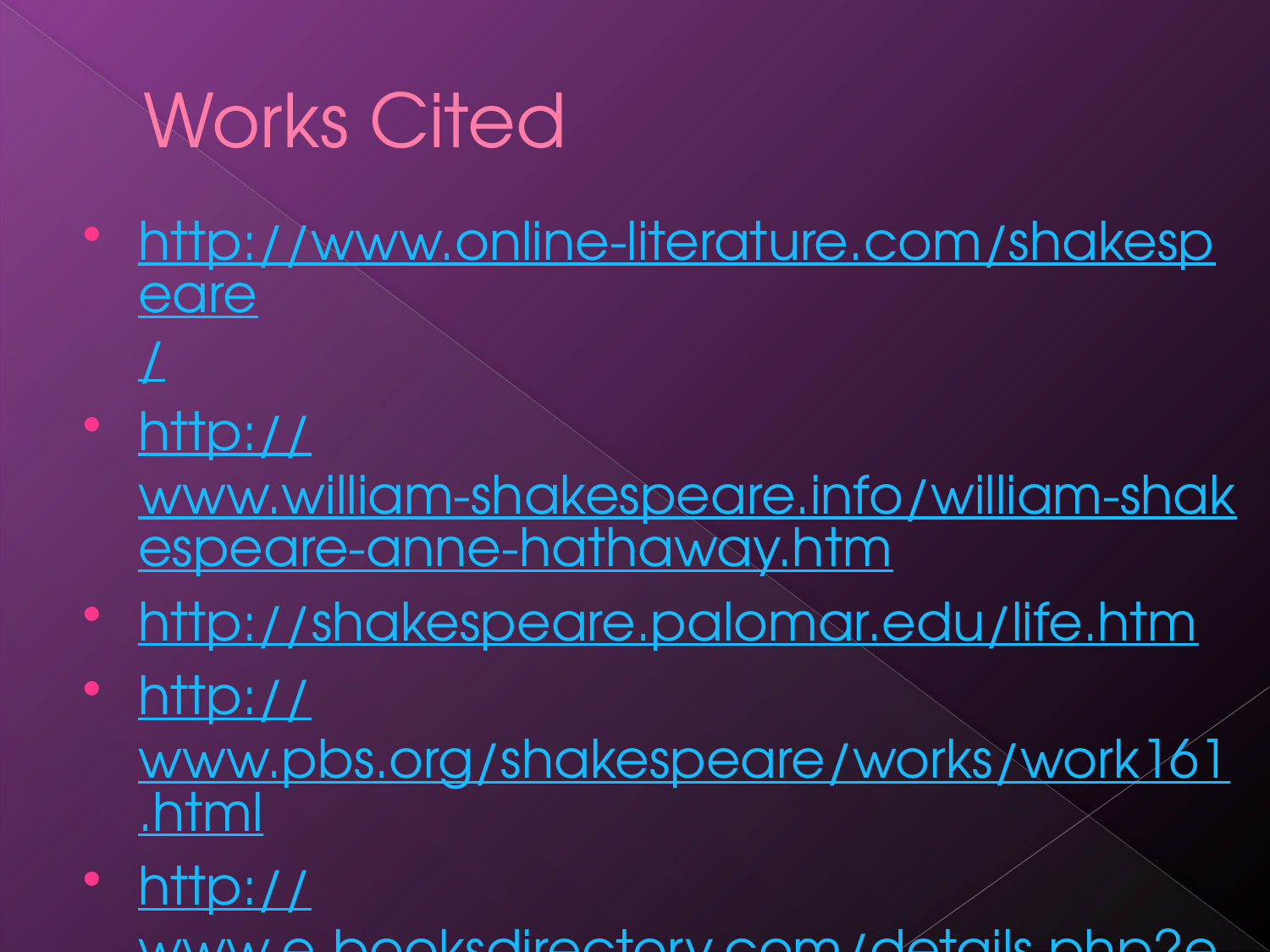

# Works Cited
http://www.online-literature.com/shakespeare/
http://www.william-shakespeare.info/william-shakespeare-anne-hathaway.htm
http://shakespeare.palomar.edu/life.htm
http://www.pbs.org/shakespeare/works/work161.html
http://www.e-booksdirectory.com/details.php?ebook=4133